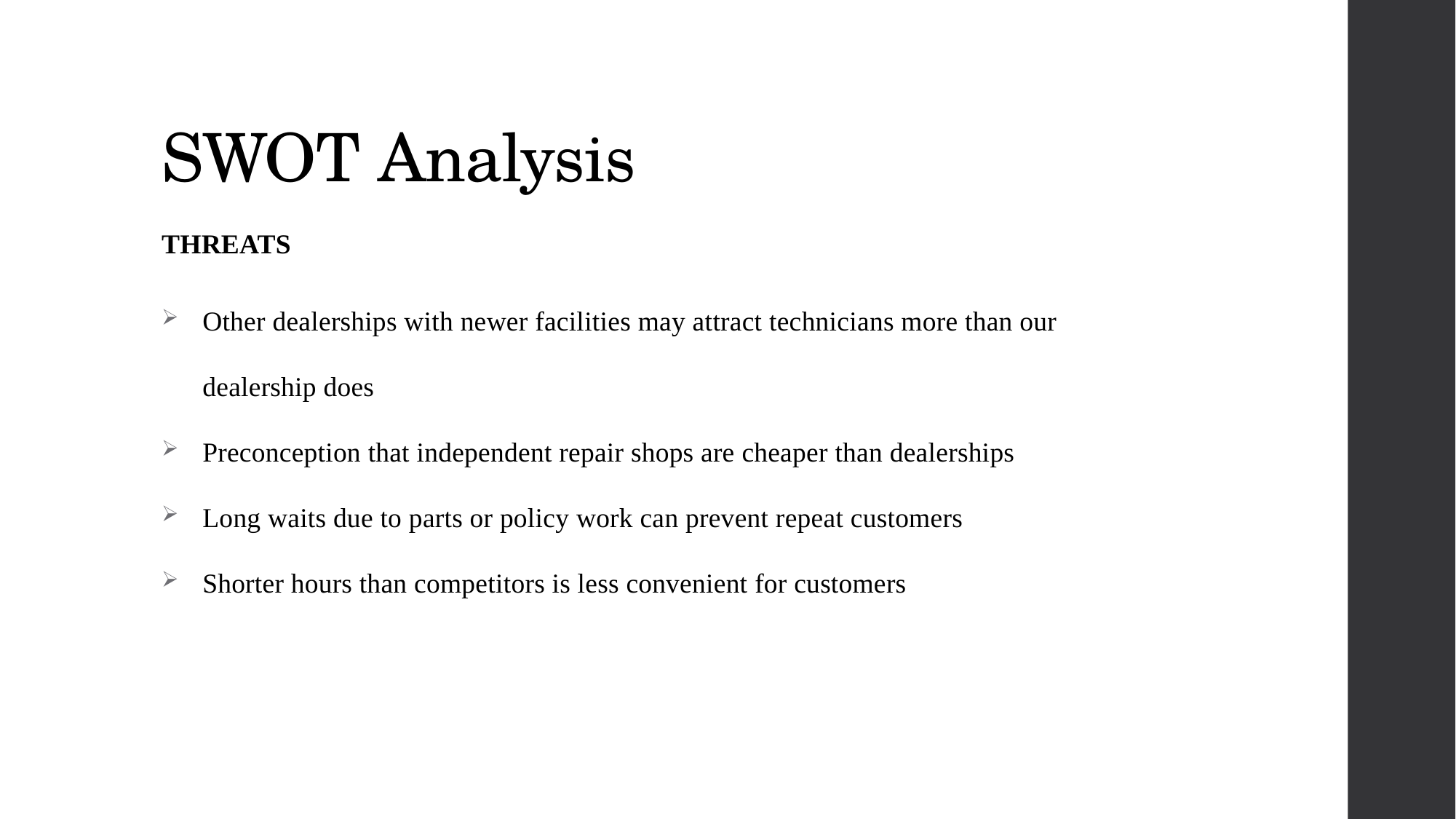

# SWOT Analysis
THREATS
Other dealerships with newer facilities may attract technicians more than our dealership does
Preconception that independent repair shops are cheaper than dealerships
Long waits due to parts or policy work can prevent repeat customers
Shorter hours than competitors is less convenient for customers